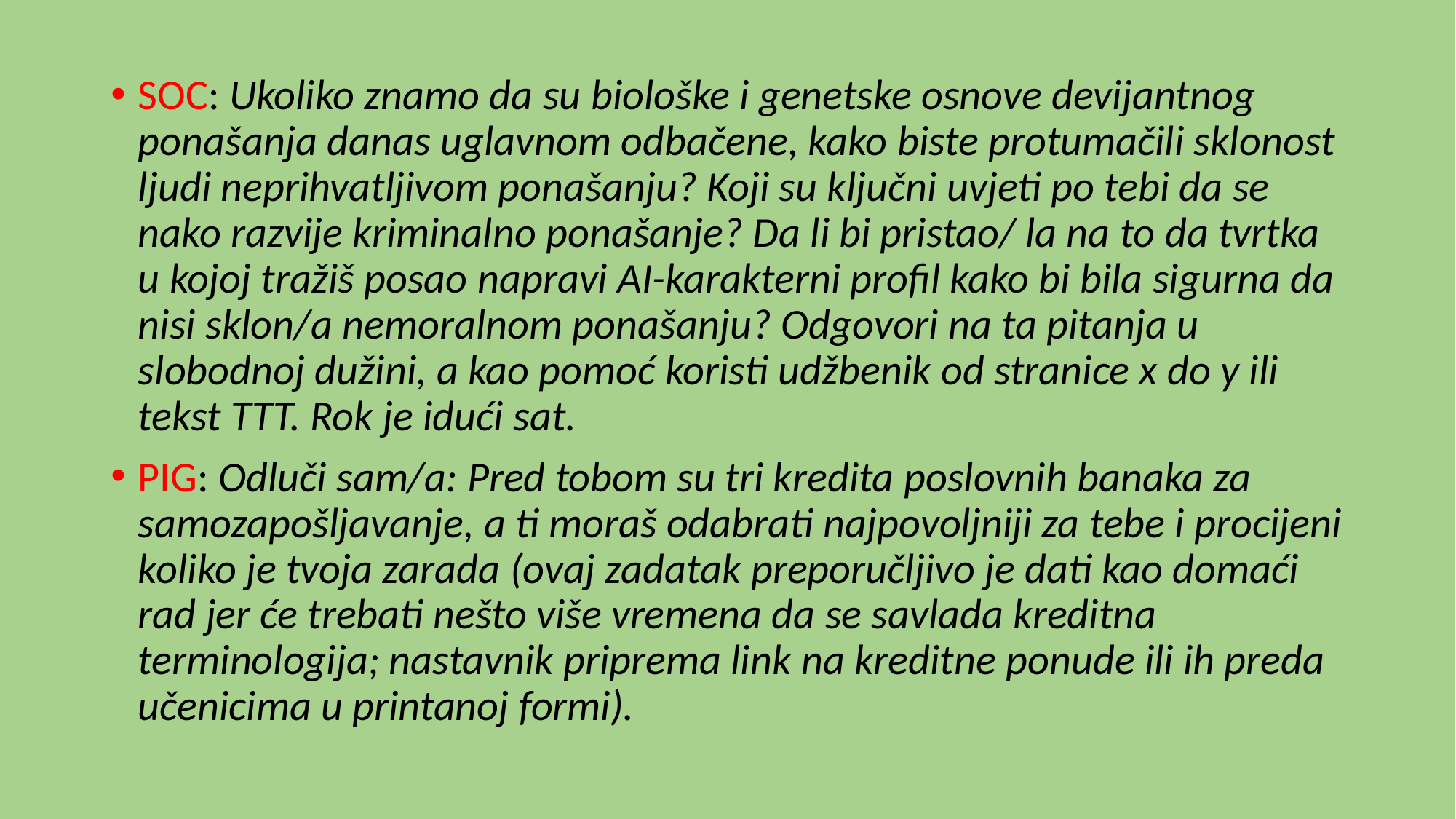

SOC: Ukoliko znamo da su biološke i genetske osnove devijantnog ponašanja danas uglavnom odbačene, kako biste protumačili sklonost ljudi neprihvatljivom ponašanju? Koji su ključni uvjeti po tebi da se nako razvije kriminalno ponašanje? Da li bi pristao/ la na to da tvrtka u kojoj tražiš posao napravi AI-karakterni profil kako bi bila sigurna da nisi sklon/a nemoralnom ponašanju? Odgovori na ta pitanja u slobodnoj dužini, a kao pomoć koristi udžbenik od stranice x do y ili tekst TTT. Rok je idući sat.
PIG: Odluči sam/a: Pred tobom su tri kredita poslovnih banaka za samozapošljavanje, a ti moraš odabrati najpovoljniji za tebe i procijeni koliko je tvoja zarada (ovaj zadatak preporučljivo je dati kao domaći rad jer će trebati nešto više vremena da se savlada kreditna terminologija; nastavnik priprema link na kreditne ponude ili ih preda učenicima u printanoj formi).